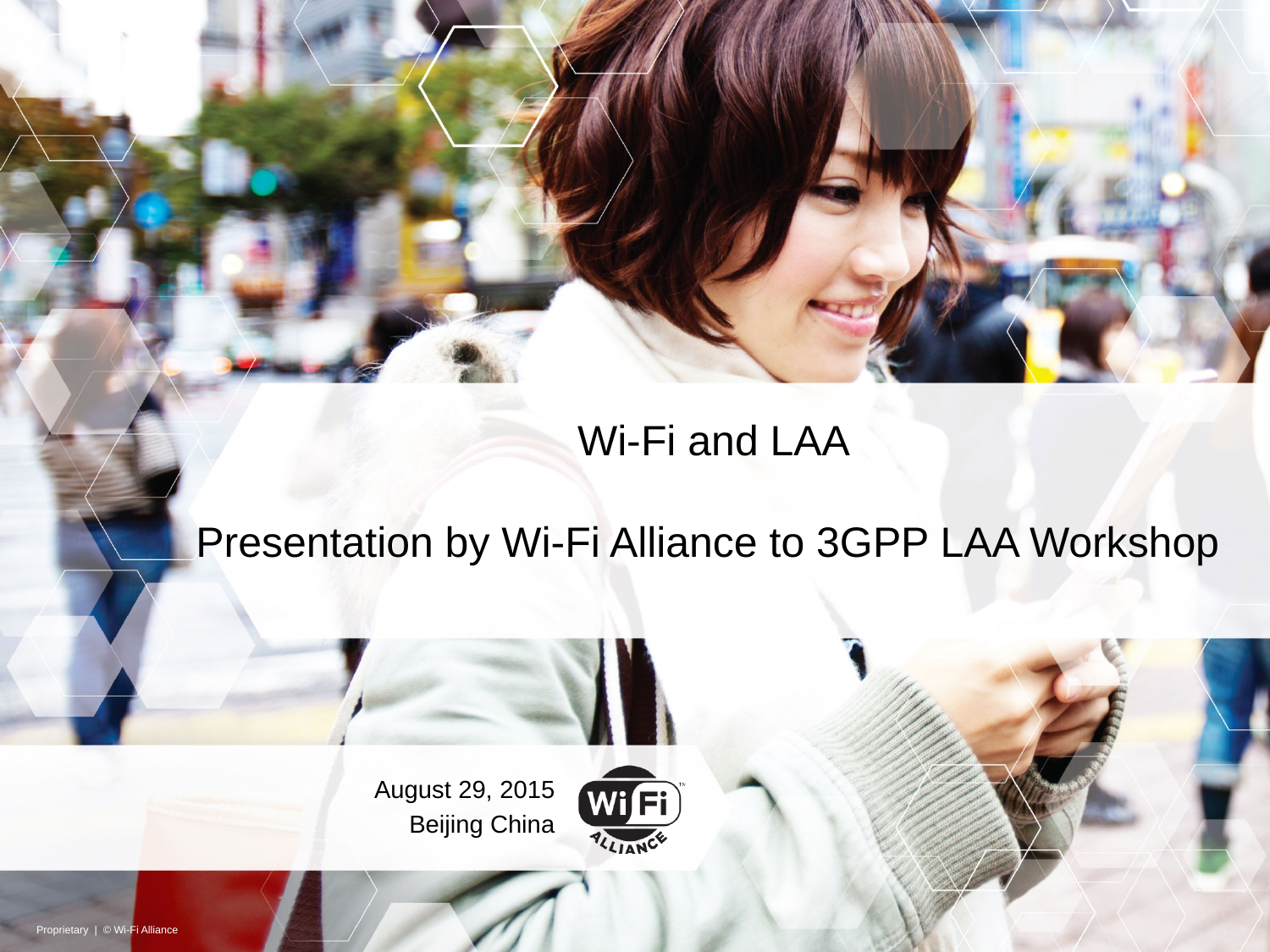

# Wi-Fi and LAA Presentation by Wi-Fi Alliance to 3GPP LAA Workshop
August 29, 2015
Beijing China